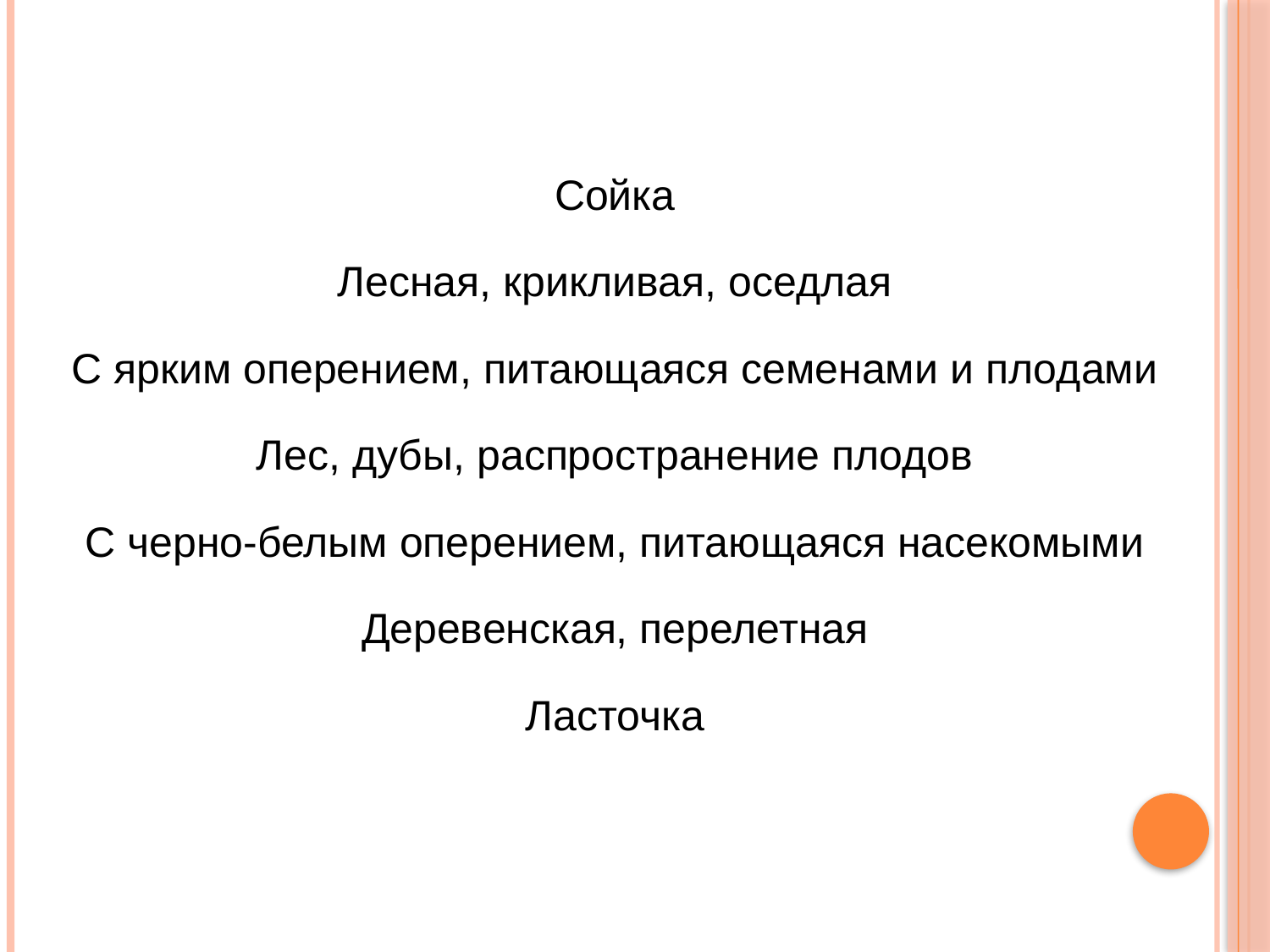

Сойка
Лесная, крикливая, оседлая
С ярким оперением, питающаяся семенами и плодами
Лес, дубы, распространение плодов
С черно-белым оперением, питающаяся насекомыми
Деревенская, перелетная
Ласточка